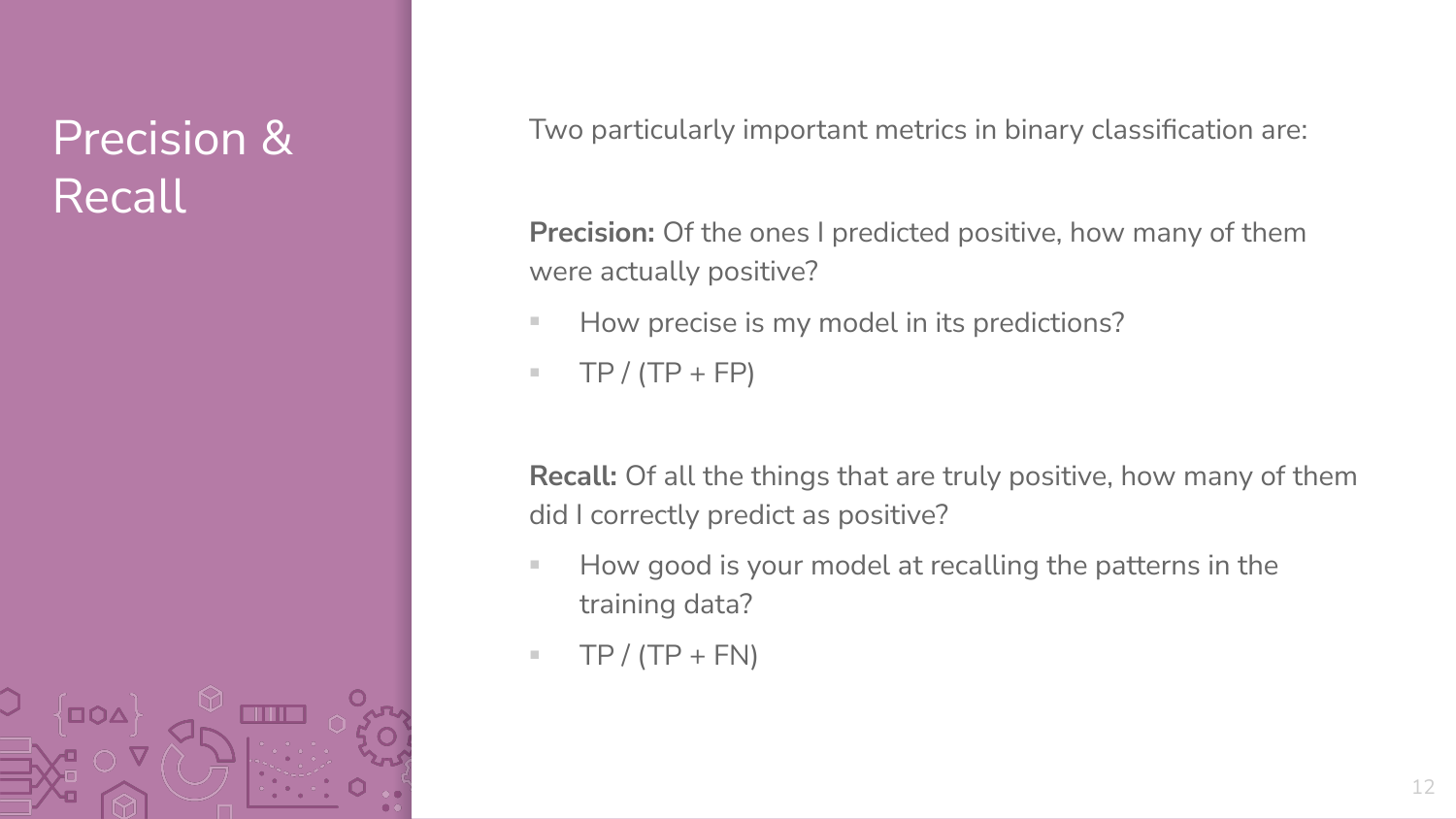

# Precision & Recall
Two particularly important metrics in binary classification are:

Precision: Of the ones I predicted positive, how many of them were actually positive?
How precise is my model in its predictions?
TP / (TP + FP)

Recall: Of all the things that are truly positive, how many of them did I correctly predict as positive?
How good is your model at recalling the patterns in the training data?
TP / (TP + FN)

12